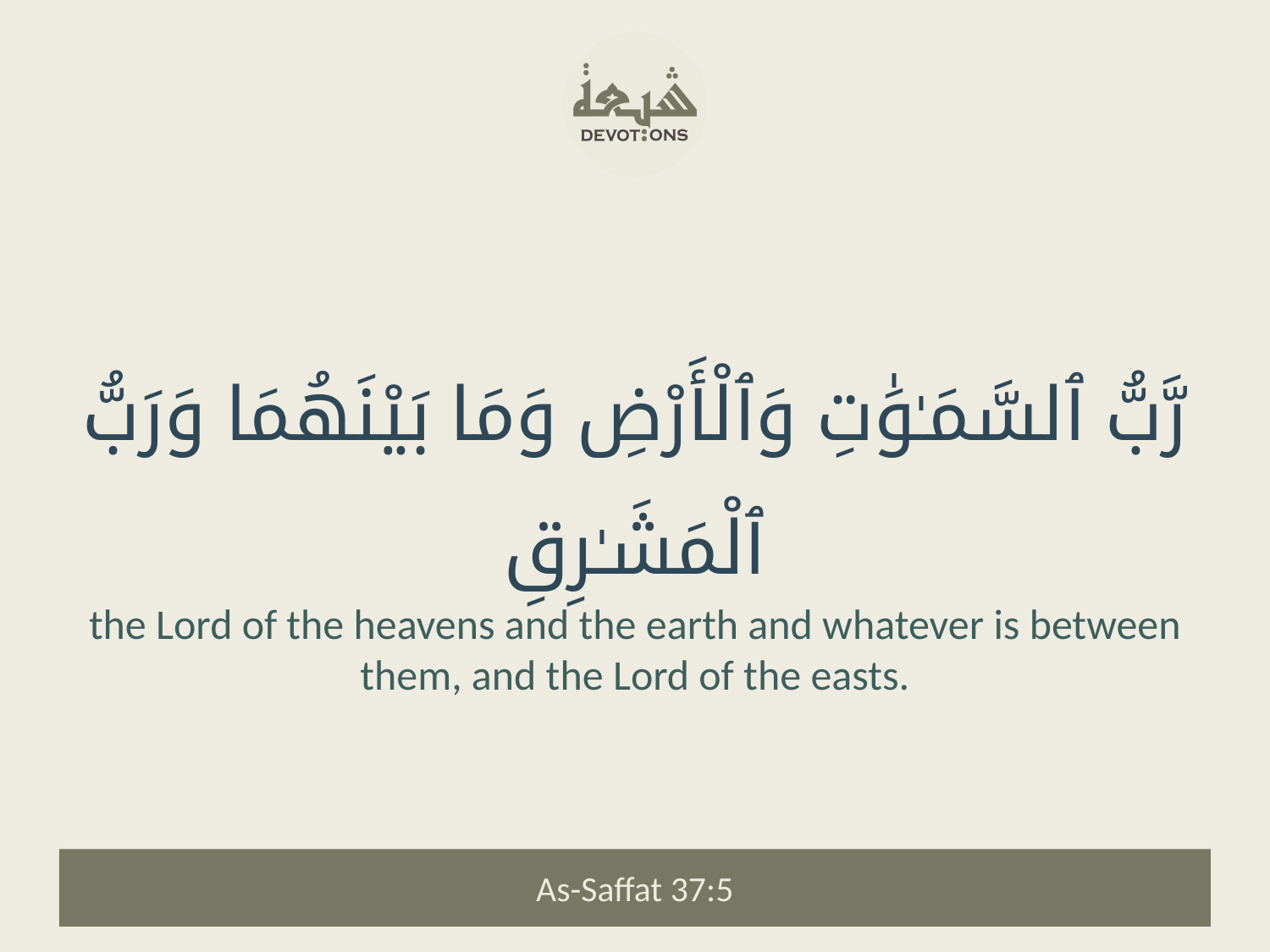

رَّبُّ ٱلسَّمَـٰوَٰتِ وَٱلْأَرْضِ وَمَا بَيْنَهُمَا وَرَبُّ ٱلْمَشَـٰرِقِ
the Lord of the heavens and the earth and whatever is between them, and the Lord of the easts.
As-Saffat 37:5